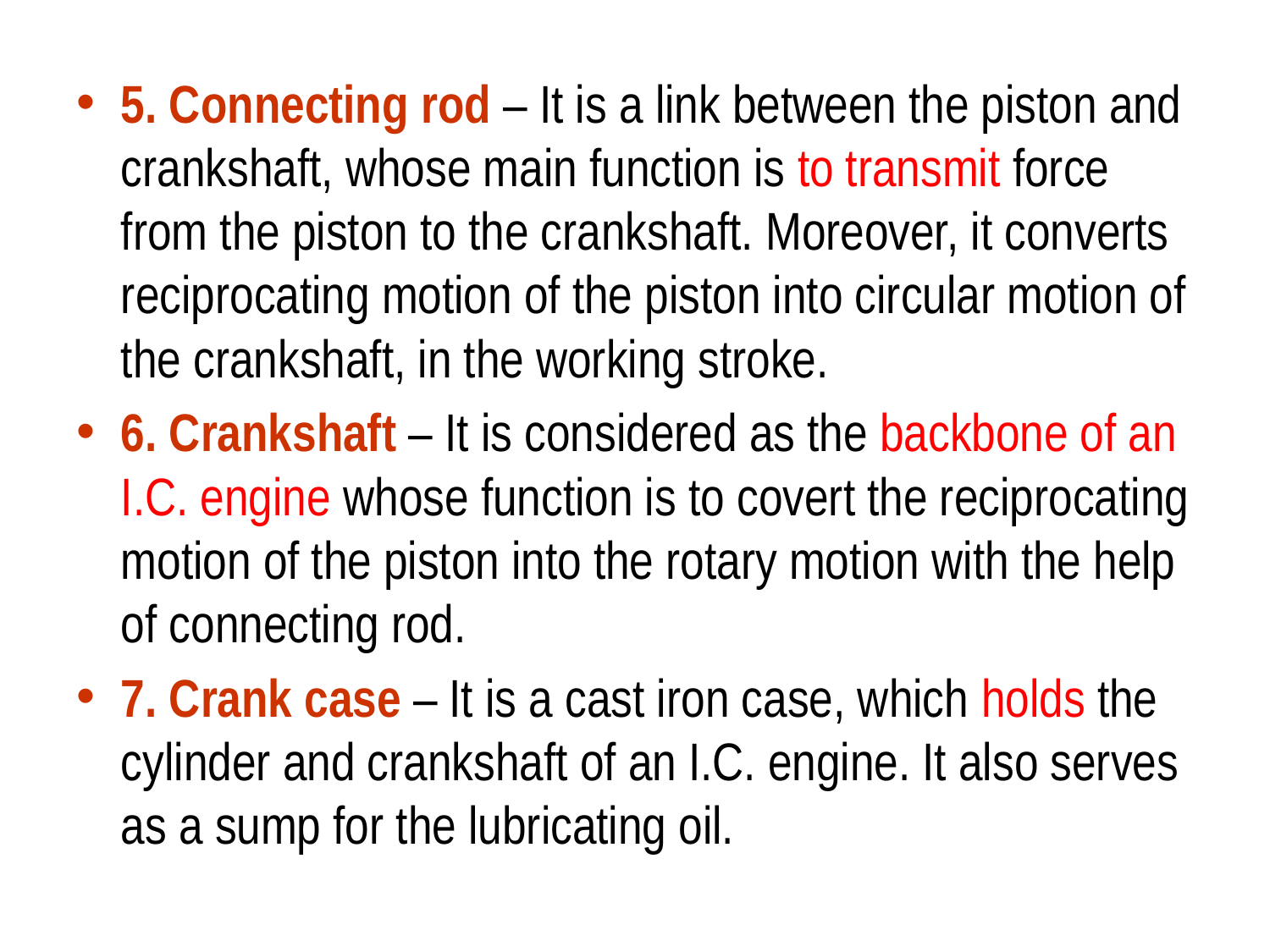

5. Connecting rod – It is a link between the piston and crankshaft, whose main function is to transmit force from the piston to the crankshaft. Moreover, it converts reciprocating motion of the piston into circular motion of the crankshaft, in the working stroke.
6. Crankshaft – It is considered as the backbone of an I.C. engine whose function is to covert the reciprocating motion of the piston into the rotary motion with the help of connecting rod.
7. Crank case – It is a cast iron case, which holds the cylinder and crankshaft of an I.C. engine. It also serves as a sump for the lubricating oil.